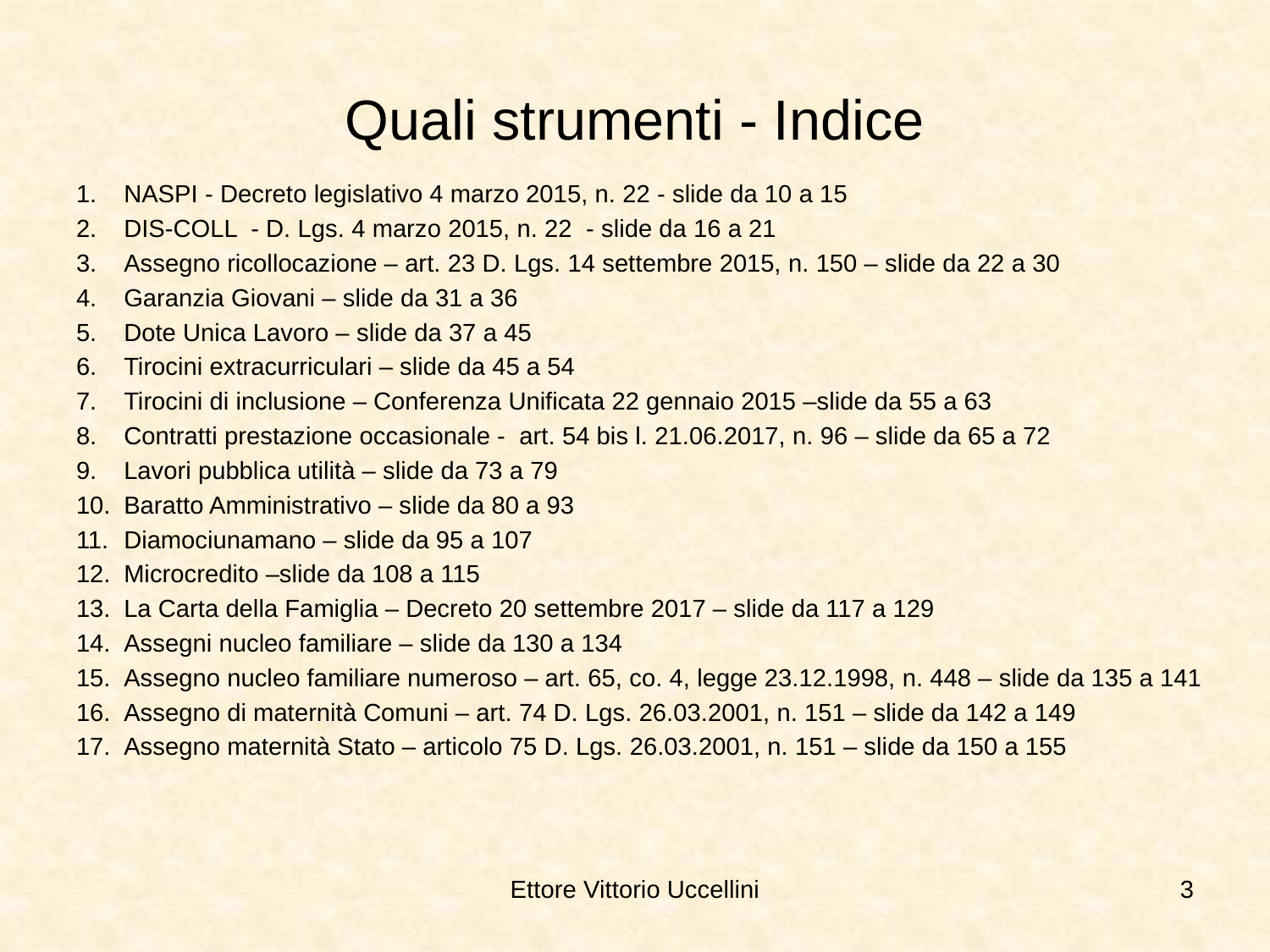

# Quali strumenti - Indice

NASPI - Decreto legislativo 4 marzo 2015, n. 22 - slide da 10 a 15
DIS-COLL  - D. Lgs. 4 marzo 2015, n. 22  - slide da 16 a 21
Assegno ricollocazione – art. 23 D. Lgs. 14 settembre 2015, n. 150 – slide da 22 a 30
Garanzia Giovani – slide da 31 a 36
Dote Unica Lavoro – slide da 37 a 45
Tirocini extracurriculari – slide da 45 a 54
Tirocini di inclusione – Conferenza Unificata 22 gennaio 2015 –slide da 55 a 63
Contratti prestazione occasionale -  art. 54 bis l. 21.06.2017, n. 96 – slide da 65 a 72
Lavori pubblica utilità – slide da 73 a 79
Baratto Amministrativo – slide da 80 a 93
Diamociunamano – slide da 95 a 107
Microcredito –slide da 108 a 115
La Carta della Famiglia – Decreto 20 settembre 2017 – slide da 117 a 129
Assegni nucleo familiare – slide da 130 a 134
Assegno nucleo familiare numeroso – art. 65, co. 4, legge 23.12.1998, n. 448 – slide da 135 a 141
Assegno di maternità Comuni – art. 74 D. Lgs. 26.03.2001, n. 151 – slide da 142 a 149
Assegno maternità Stato – articolo 75 D. Lgs. 26.03.2001, n. 151 – slide da 150 a 155

Ettore Vittorio Uccellini
3